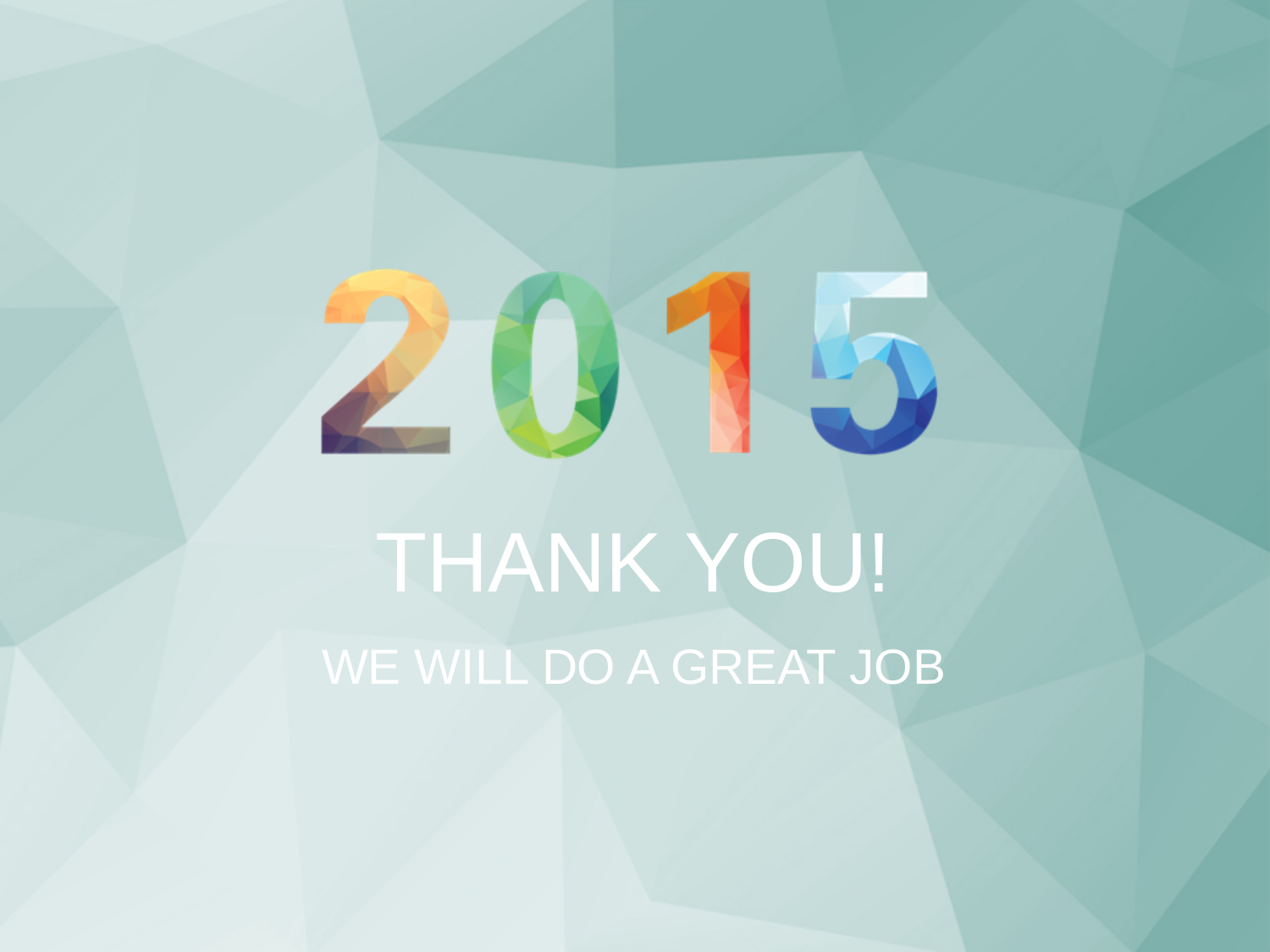

THANK YOU!
WE WILL DO A GREAT JOB